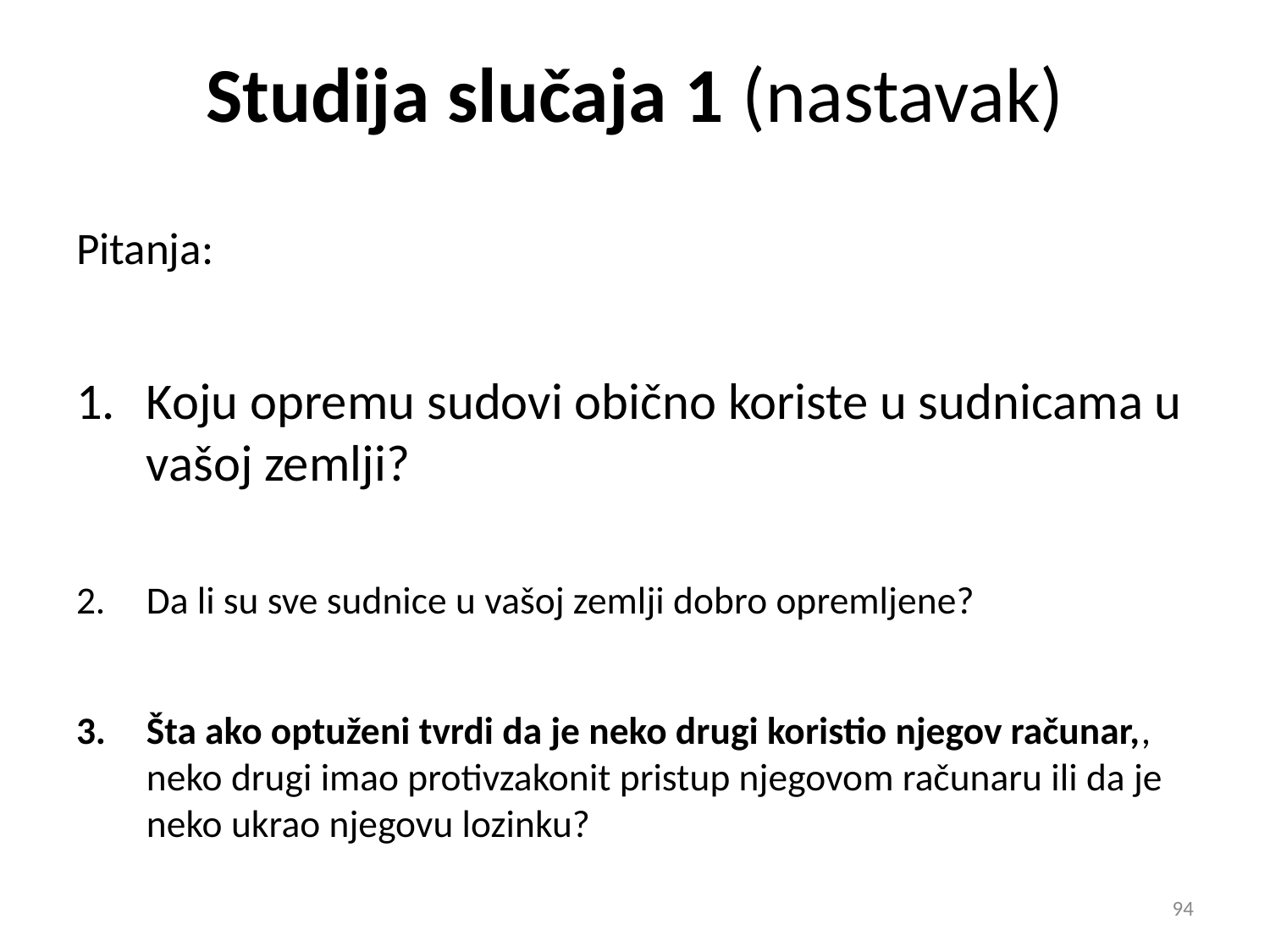

# Studija slučaja 1 (nastavak)
Pitanja:

Koju opremu sudovi obično koriste u sudnicama u vašoj zemlji?

Da li su sve sudnice u vašoj zemlji dobro opremljene?

Šta ako optuženi tvrdi da je neko drugi koristio njegov računar,, neko drugi imao protivzakonit pristup njegovom računaru ili da je neko ukrao njegovu lozinku?
94